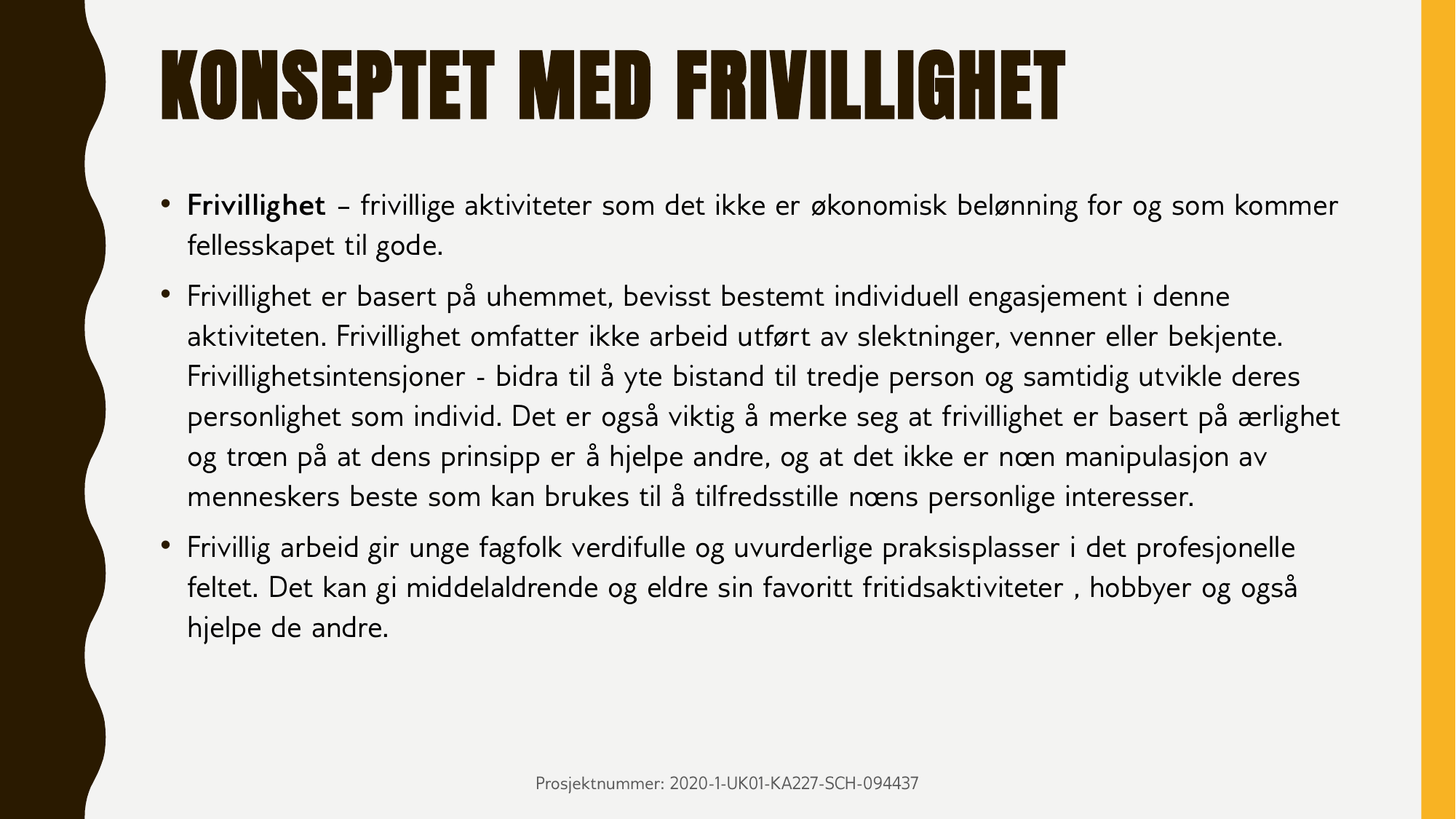

# Konseptet med frivillighet
Frivillighet – frivillige aktiviteter som det ikke er økonomisk belønning for og som kommer fellesskapet til gode.
Frivillighet er basert på uhemmet, bevisst bestemt individuell engasjement i denne aktiviteten. Frivillighet omfatter ikke arbeid utført av slektninger, venner eller bekjente. Frivillighetsintensjoner - bidra til å yte bistand til tredje person og samtidig utvikle deres personlighet som individ. Det er også viktig å merke seg at frivillighet er basert på ærlighet og troen på at dens prinsipp er å hjelpe andre, og at det ikke er noen manipulasjon av menneskers beste som kan brukes til å tilfredsstille noens personlige interesser.
Frivillig arbeid gir unge fagfolk verdifulle og uvurderlige praksisplasser i det profesjonelle feltet. Det kan gi middelaldrende og eldre sin favoritt fritidsaktiviteter , hobbyer og også hjelpe de andre.

Prosjektnummer: 2020-1-UK01-KA227-SCH-094437